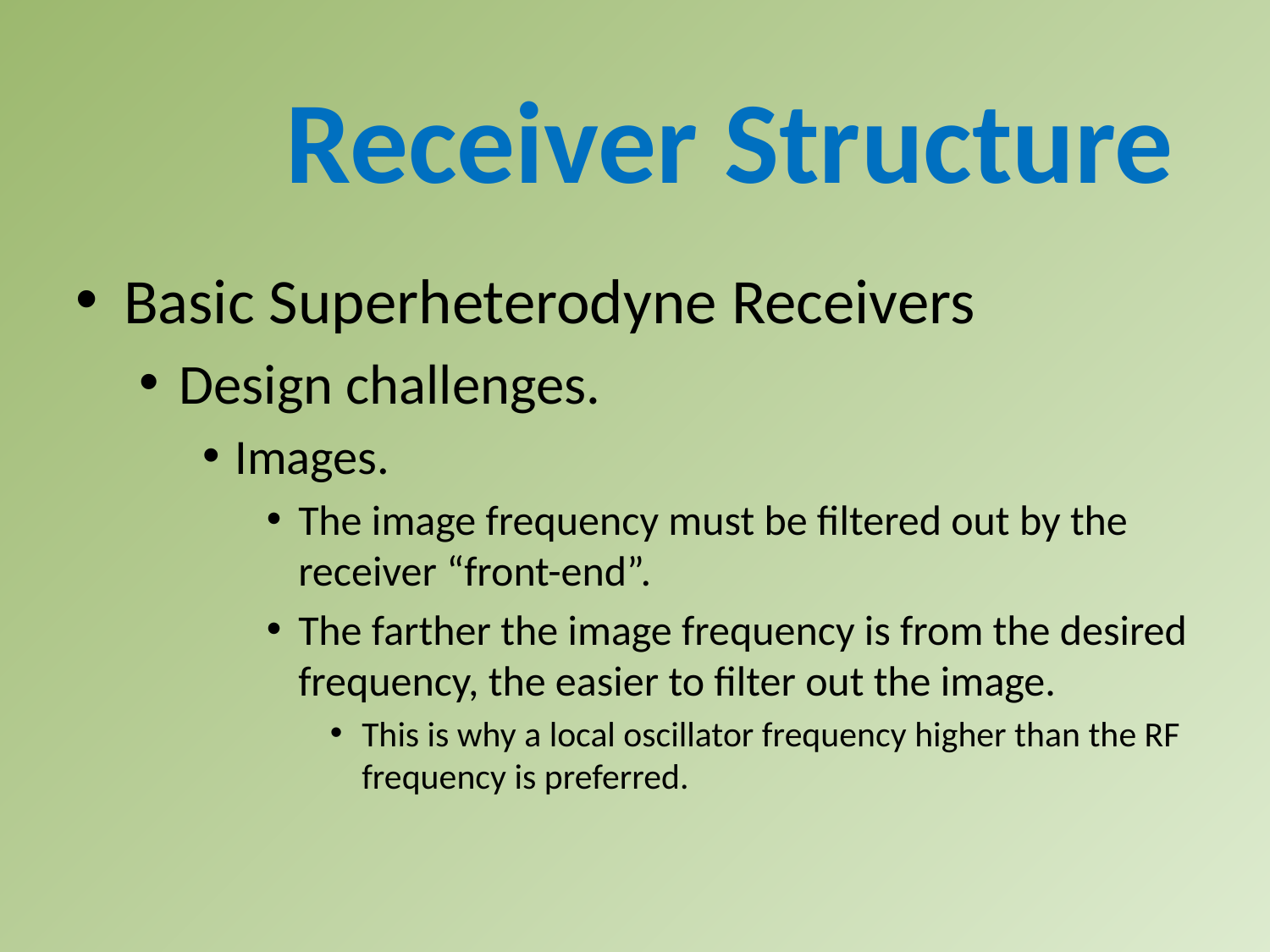

Receiver Structure
Basic Superheterodyne Receivers
Design challenges.
Images.
The image frequency must be filtered out by the receiver “front-end”.
The farther the image frequency is from the desired frequency, the easier to filter out the image.
This is why a local oscillator frequency higher than the RF frequency is preferred.